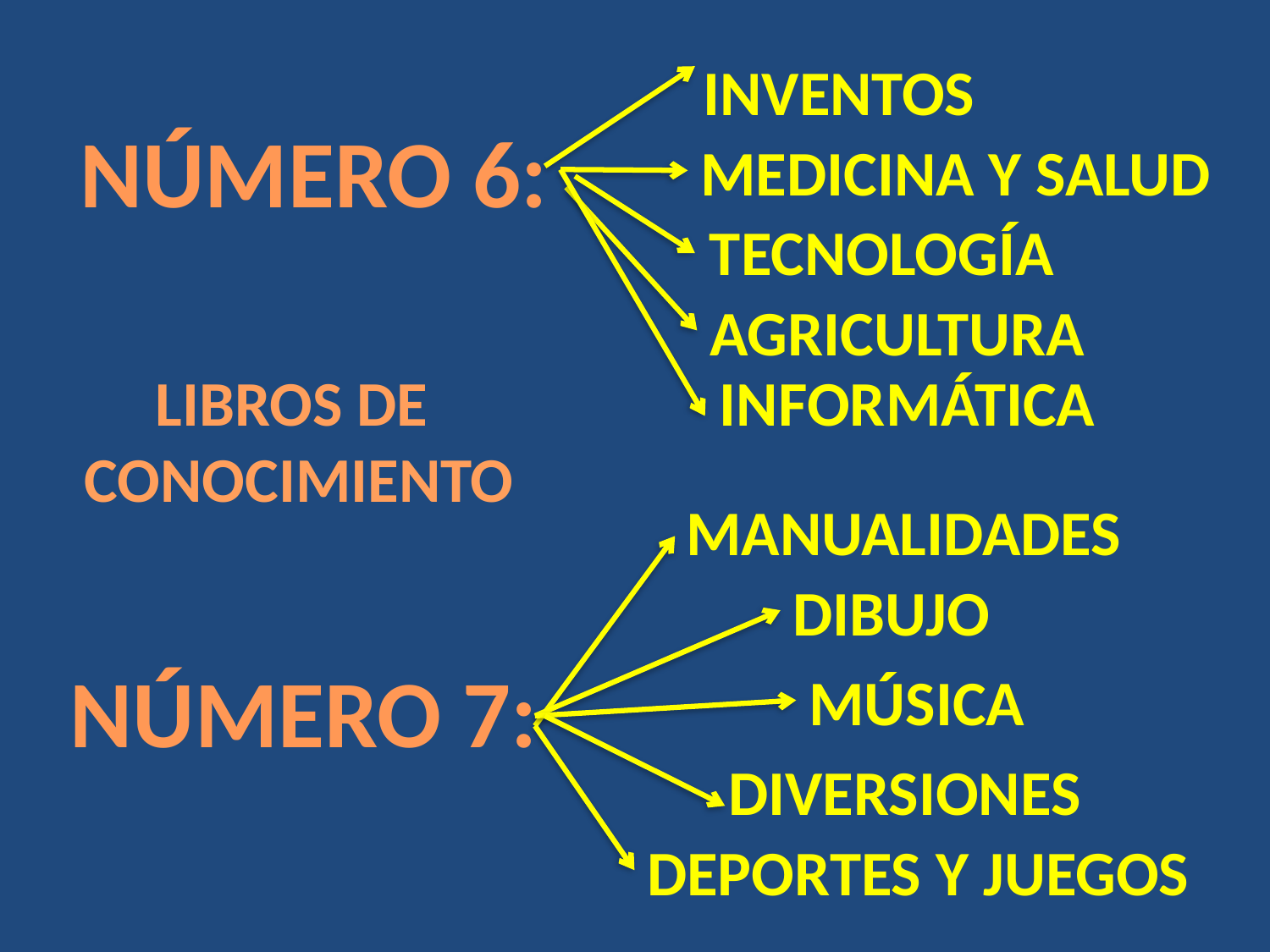

inventos
NÚMERO 6:
Medicina y salud
tecnología
agricultura
LIBROS DE
 CONOCIMIENTO
informática
manualidades
dibujo
NÚMERO 7:
música
diversiones
Deportes y juegos